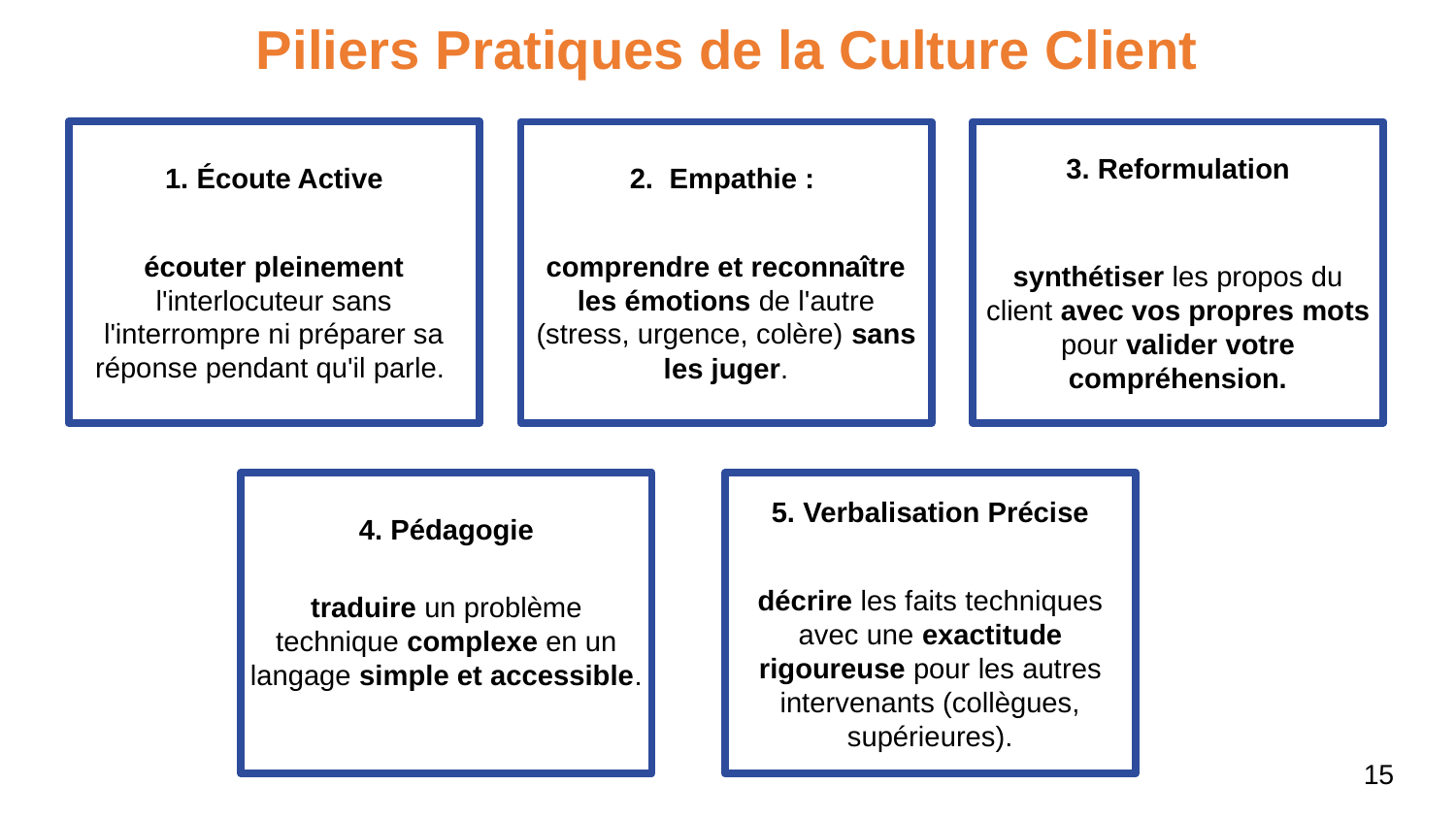

# Piliers Pratiques de la Culture Client
1. Écoute Active

écouter pleinement l'interlocuteur sans l'interrompre ni préparer sa réponse pendant qu'il parle.
2.  Empathie :

comprendre et reconnaître les émotions de l'autre (stress, urgence, colère) sans les juger.
3. Reformulation

synthétiser les propos du client avec vos propres mots pour valider votre compréhension.
5. Verbalisation Précise

décrire les faits techniques avec une exactitude rigoureuse pour les autres intervenants (collègues, supérieures).
4. Pédagogie

traduire un problème technique complexe en un langage simple et accessible.

15